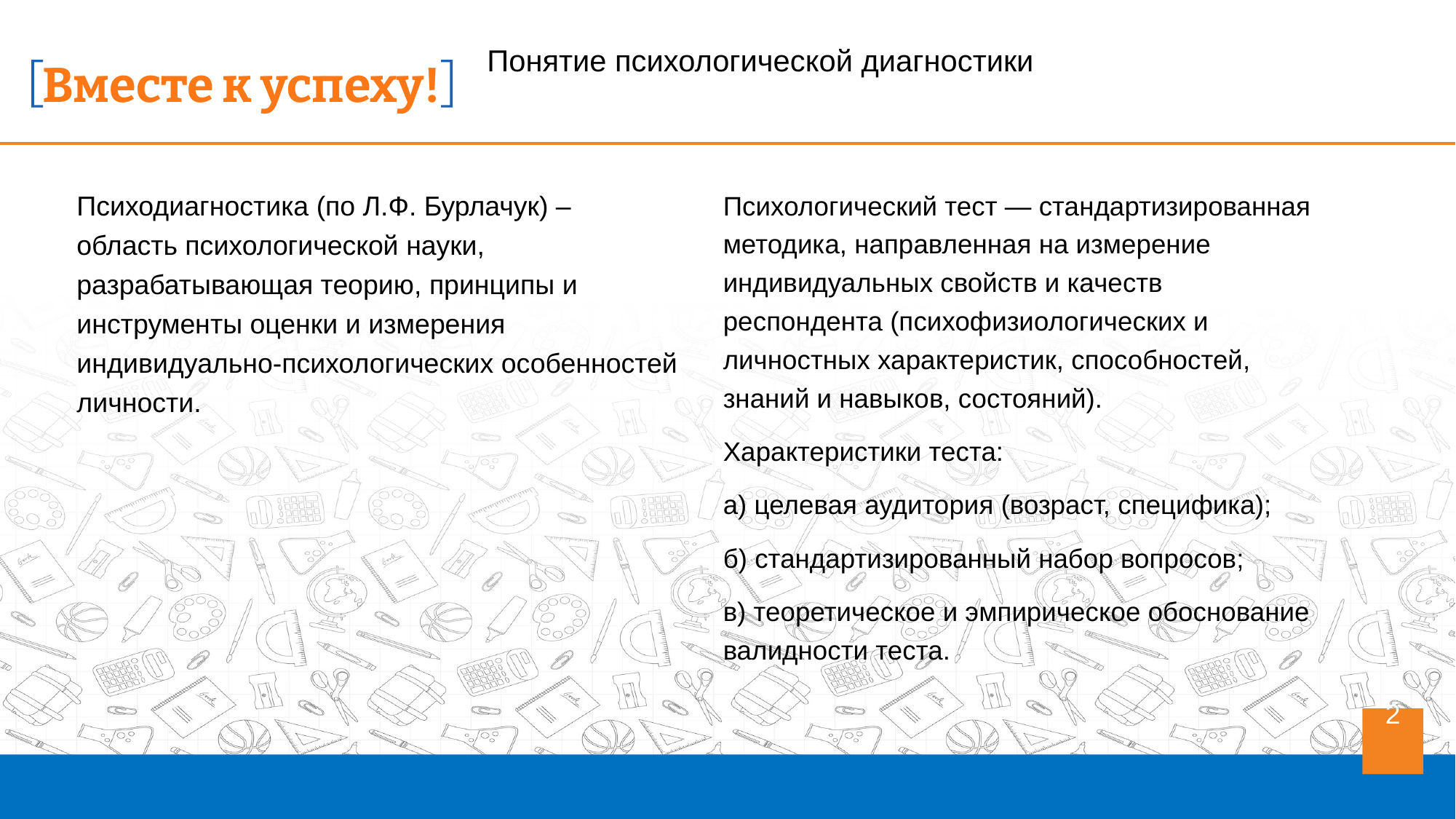

Понятие психологической диагностики
Психодиагностика (по Л.Ф. Бурлачук) – область психологической науки, разрабатывающая теорию, принципы и инструменты оценки и измерения индивидуально-психологических особенностей личности.
Психологический тест — стандартизированная методика, направленная на измерение индивидуальных свойств и качеств респондента (психофизиологических и личностных характеристик, способностей, знаний и навыков, состояний).
Характеристики теста:
а) целевая аудитория (возраст, специфика);
б) стандартизированный набор вопросов;
в) теоретическое и эмпирическое обоснование валидности теста.